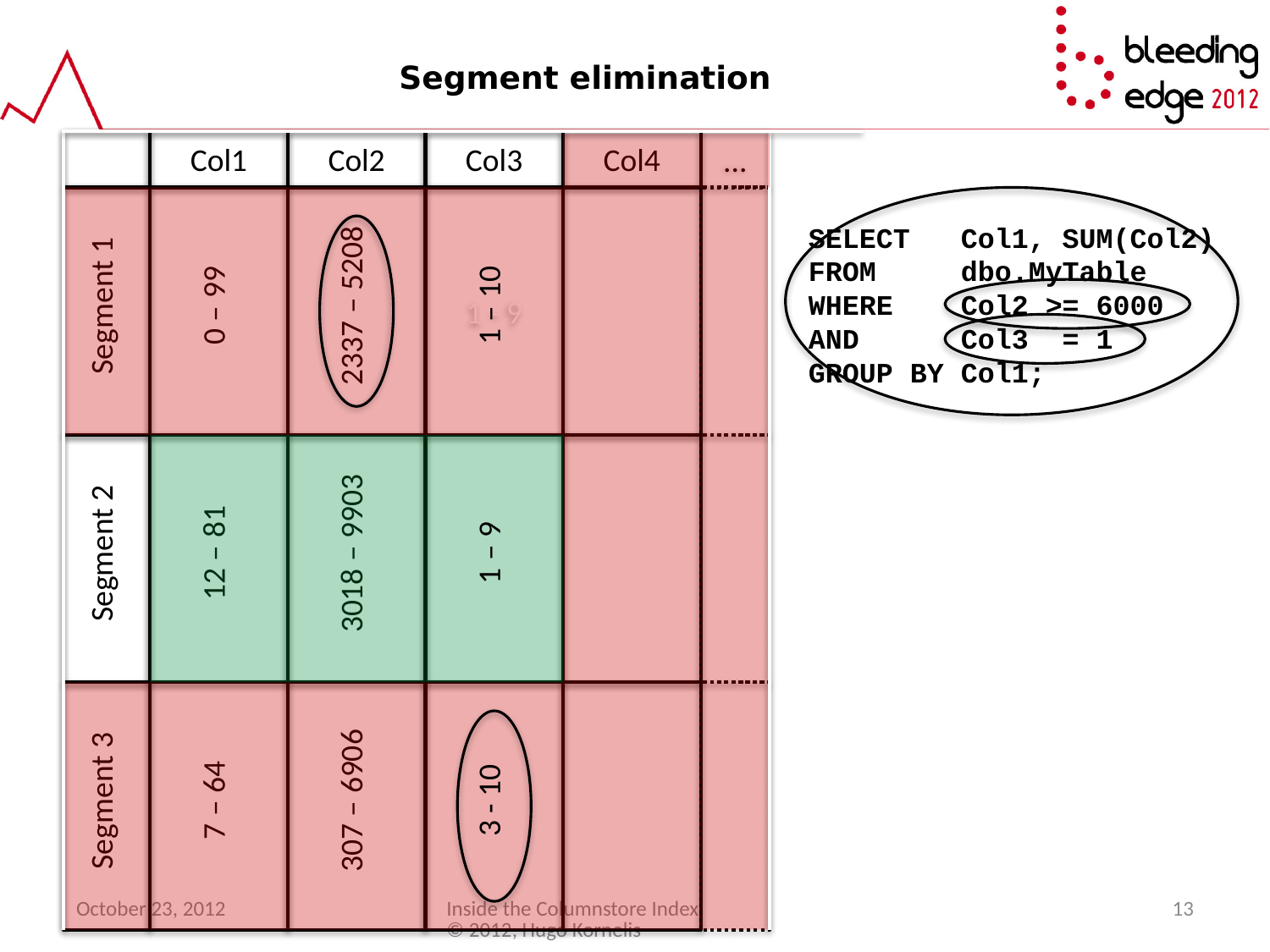

# Segment elimination

...
Col1
Col2
Col3

Col4

1 - 9

SELECT   Col1, SUM(Col2)
FROM     dbo.MyTable
WHERE    Col2 >= 6000
AND      Col3  = 1
GROUP BY Col1;

2337 – 5208
Segment 1
0 – 99
1 – 10

3018 – 9903
Segment 2
12 – 81
1 – 9

307 – 6906
Segment 3
7 – 64
3 - 10
October 23, 2012
Inside the Columnstore Index                       © 2012, Hugo Kornelis
13